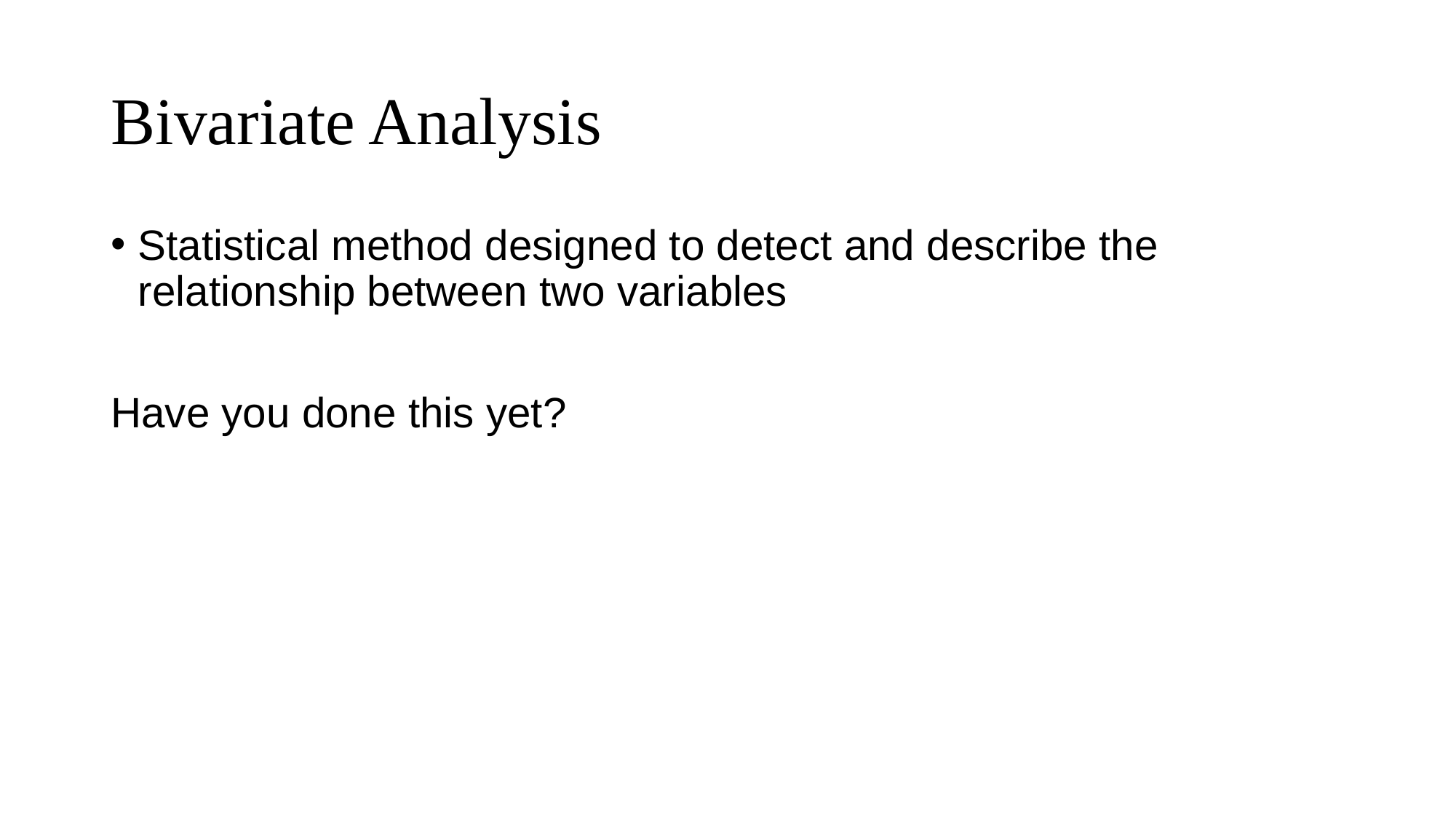

# Bivariate Analysis
Statistical method designed to detect and describe the relationship between two variables

Have you done this yet?